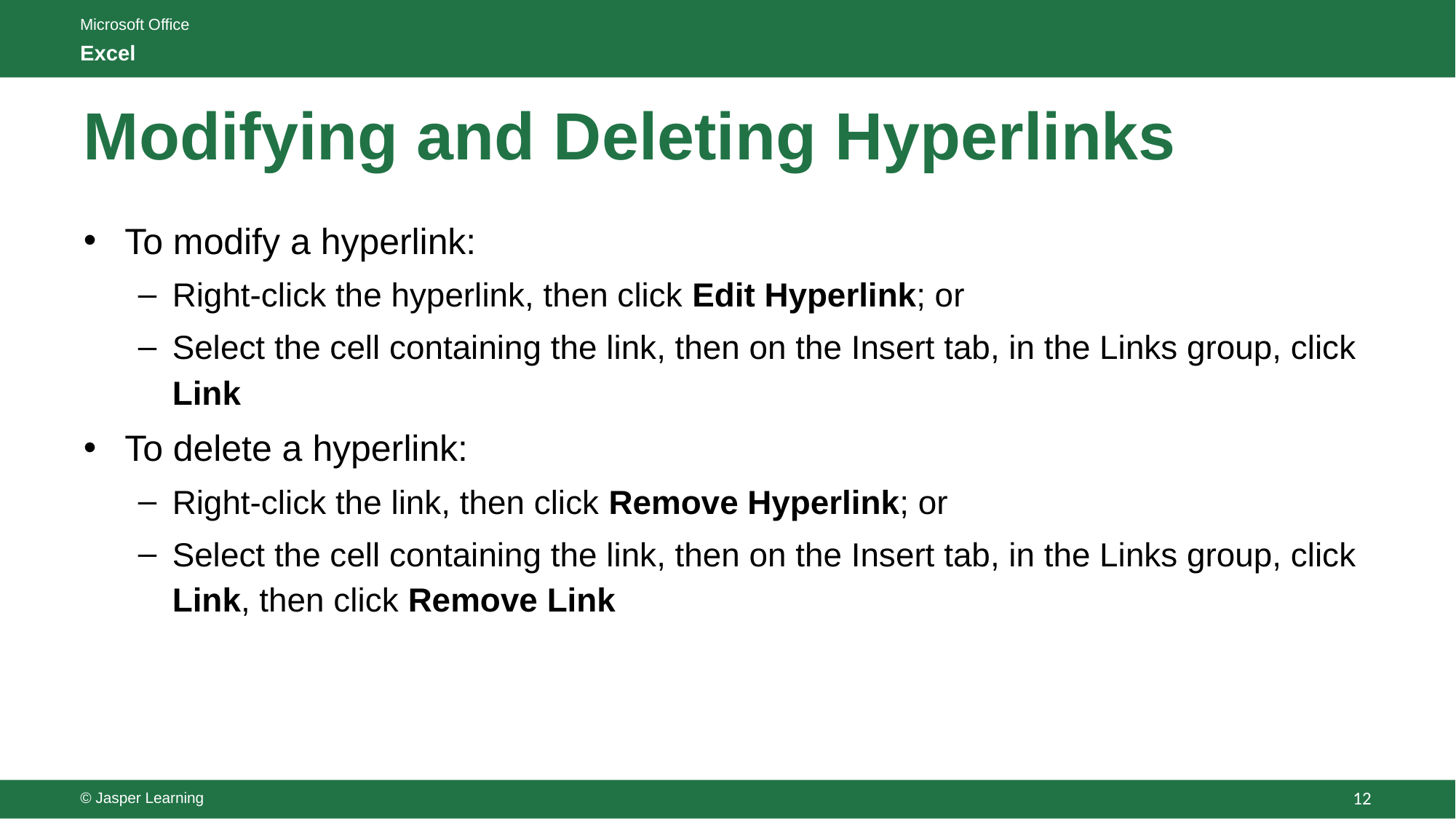

# Modifying and Deleting Hyperlinks
To modify a hyperlink:
Right-click the hyperlink, then click Edit Hyperlink; or
Select the cell containing the link, then on the Insert tab, in the Links group, click Link
To delete a hyperlink:
Right-click the link, then click Remove Hyperlink; or
Select the cell containing the link, then on the Insert tab, in the Links group, click Link, then click Remove Link
© Jasper Learning
12